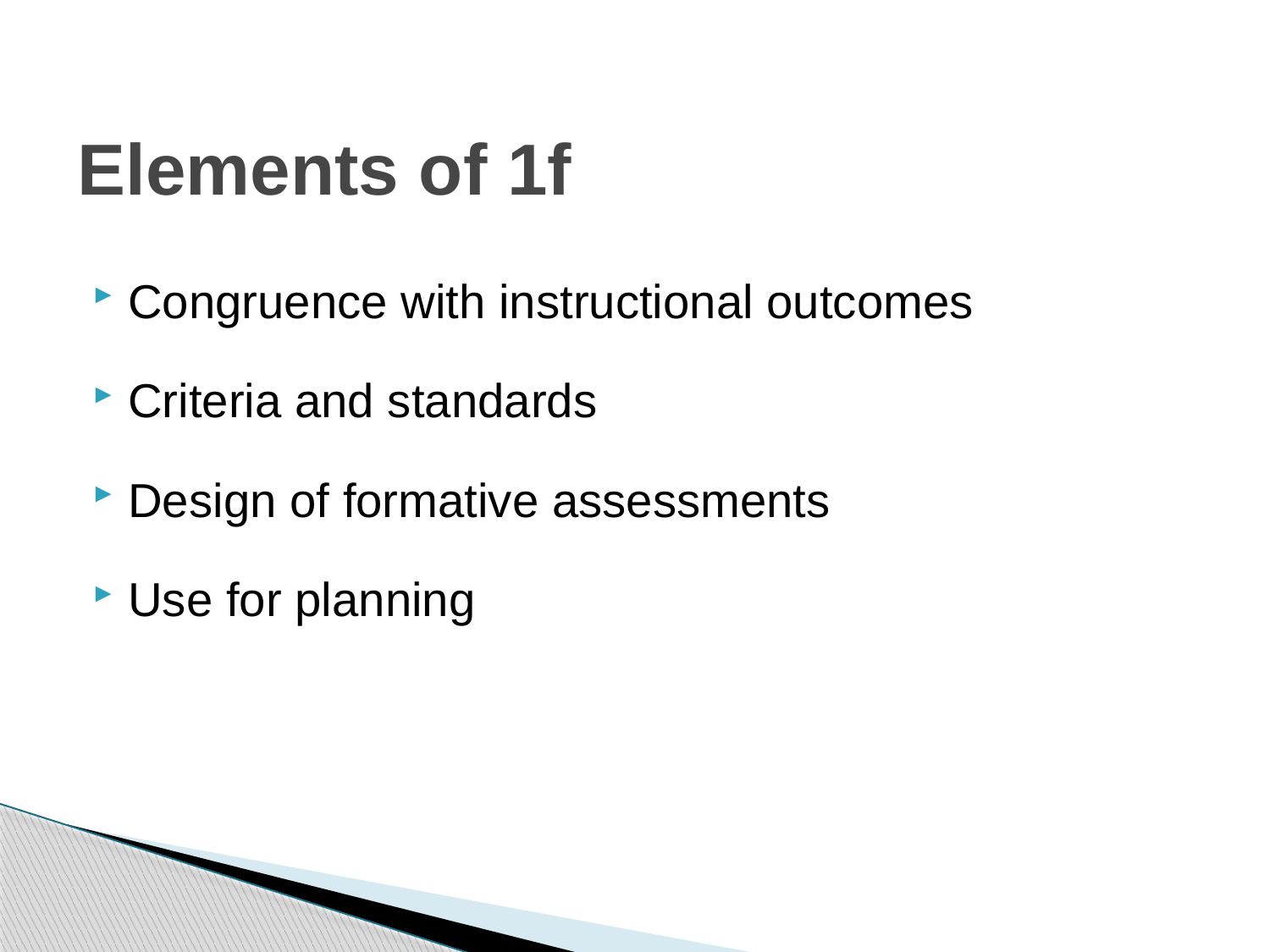

Elements of 1f
Congruence with instructional outcomes
Criteria and standards
Design of formative assessments
Use for planning